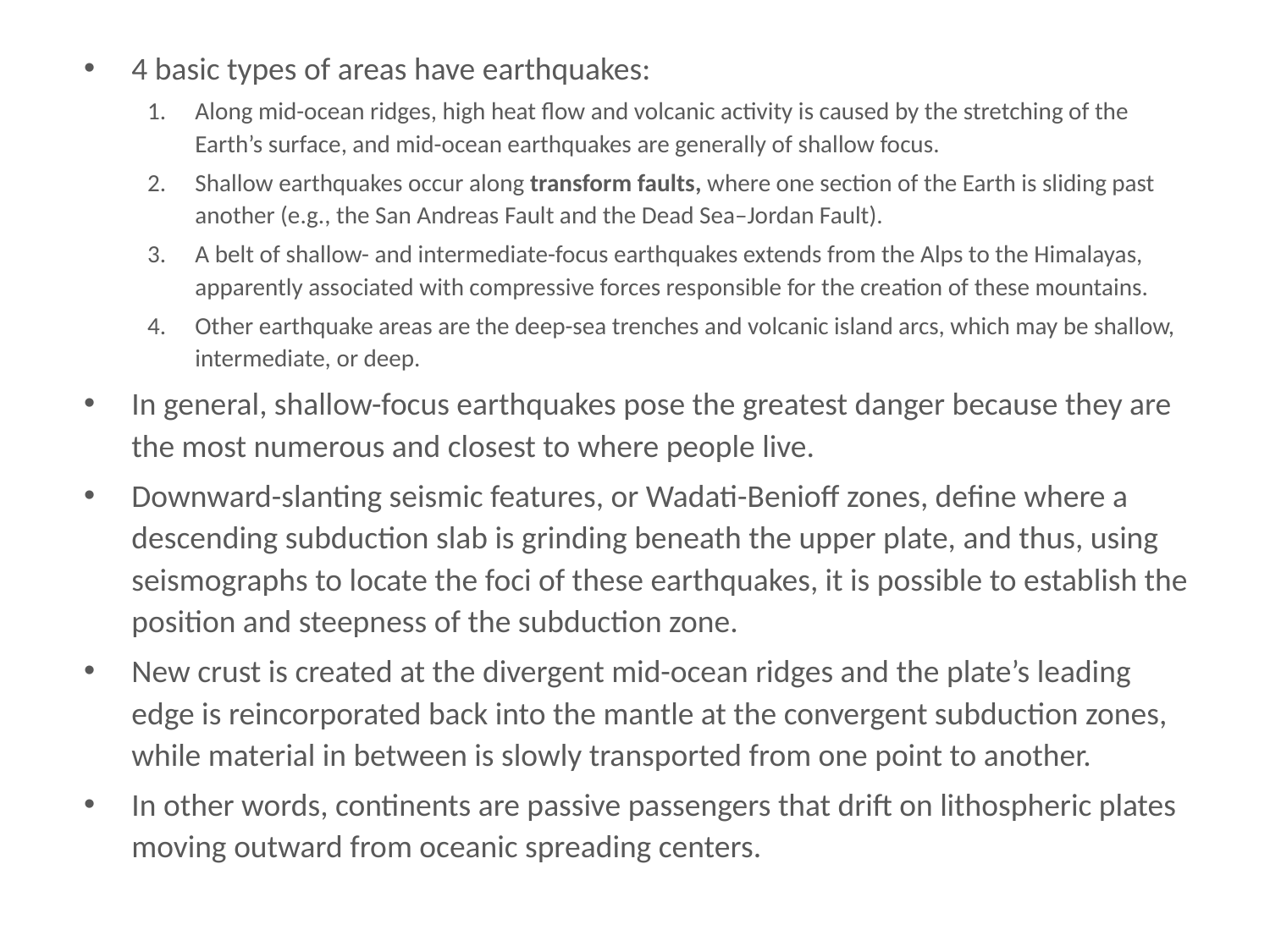

# 4 basic types of areas have earthquakes:
4 basic types of areas have earthquakes:
Along mid-ocean ridges, high heat flow and volcanic activity is caused by the stretching of the Earth’s surface, and mid-ocean earthquakes are generally of shallow focus.
Shallow earthquakes occur along transform faults, where one section of the Earth is sliding past another (e.g., the San Andreas Fault and the Dead Sea–Jordan Fault).
A belt of shallow- and intermediate-focus earthquakes extends from the Alps to the Himalayas, apparently associated with compressive forces responsible for the creation of these mountains.
Other earthquake areas are the deep-sea trenches and volcanic island arcs, which may be shallow, intermediate, or deep.
In general, shallow-focus earthquakes pose the greatest danger because they are the most numerous and closest to where people live.
Downward-slanting seismic features, or Wadati-Benioff zones, define where a descending subduction slab is grinding beneath the upper plate, and thus, using seismographs to locate the foci of these earthquakes, it is possible to establish the position and steepness of the subduction zone.
New crust is created at the divergent mid-ocean ridges and the plate’s leading edge is reincorporated back into the mantle at the convergent subduction zones, while material in between is slowly transported from one point to another.
In other words, continents are passive passengers that drift on lithospheric plates moving outward from oceanic spreading centers.